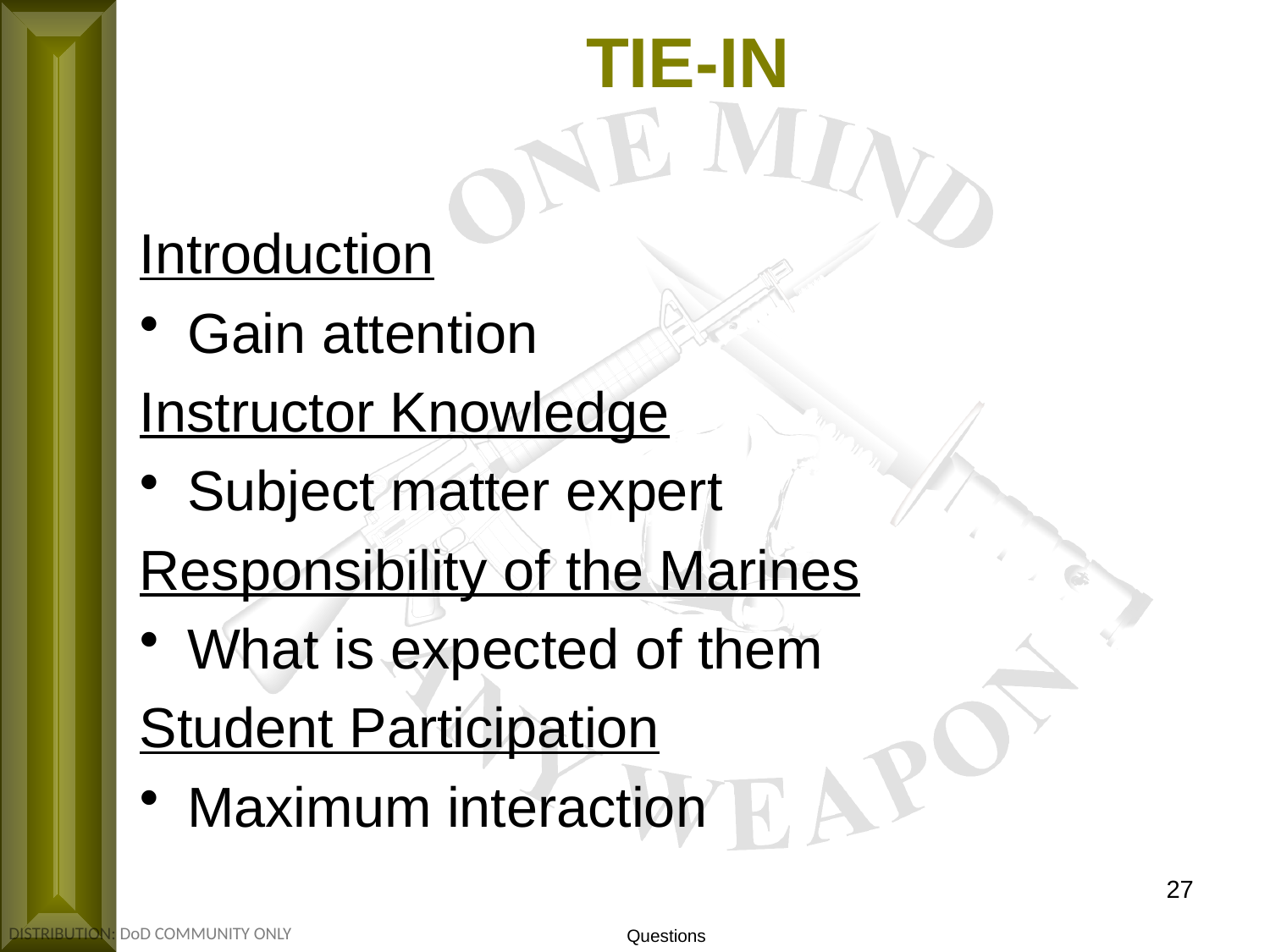

TIE-IN
Introduction
Gain attention
Instructor Knowledge
Subject matter expert
Responsibility of the Marines
What is expected of them
Student Participation
Maximum interaction
27
Questions